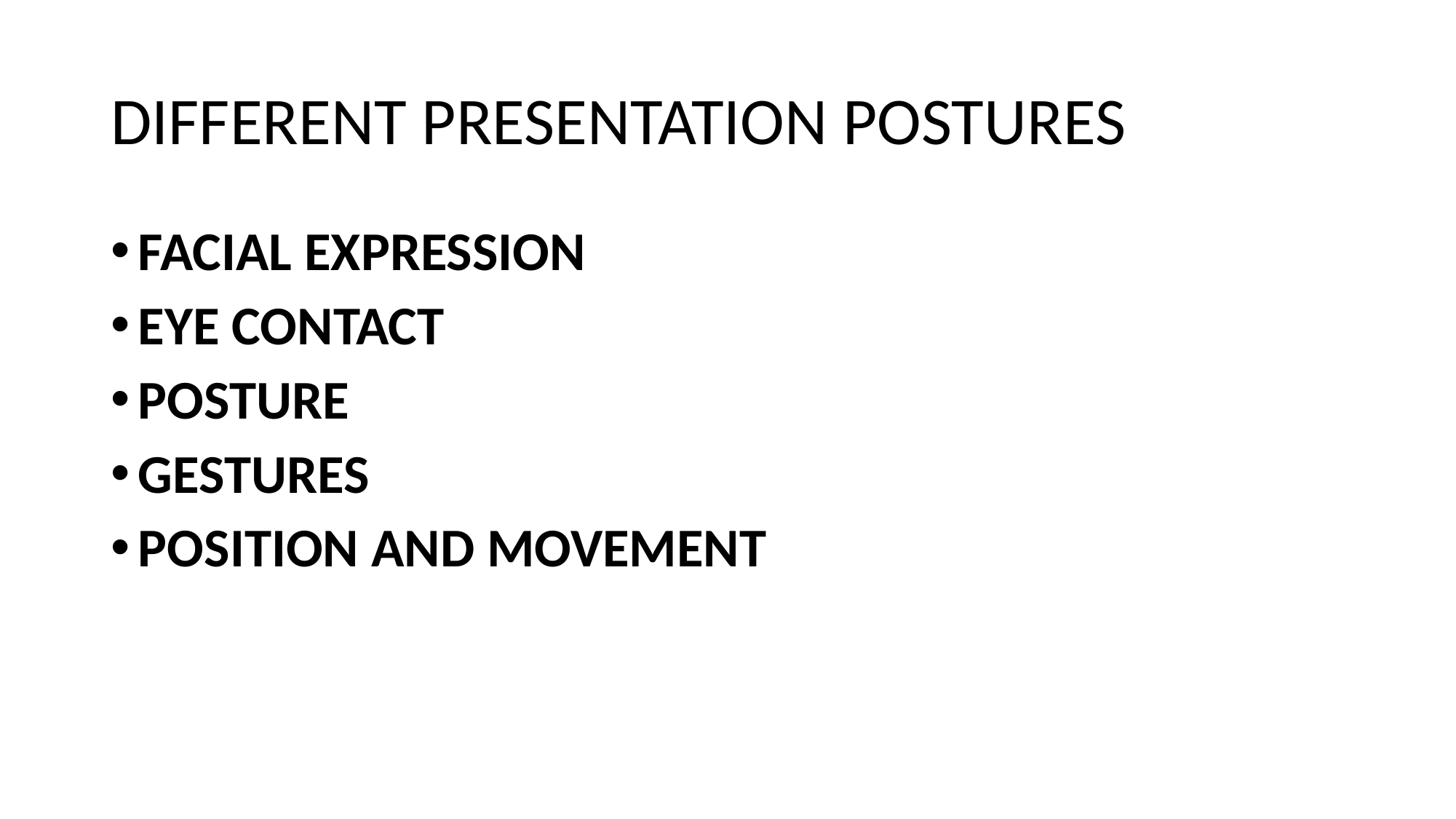

# DIFFERENT PRESENTATION POSTURES
FACIAL EXPRESSION
EYE CONTACT
POSTURE
GESTURES
POSITION AND MOVEMENT